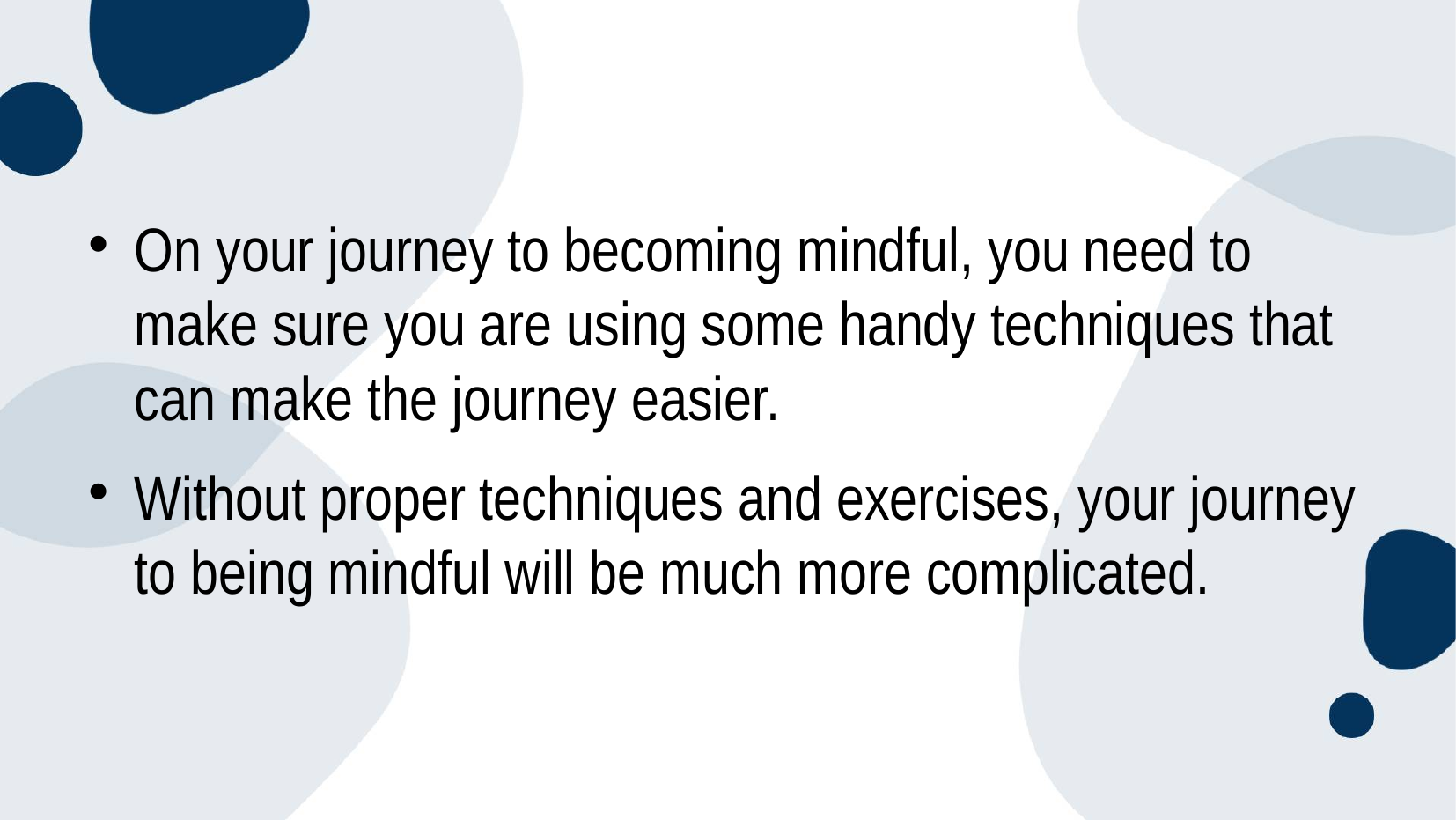

On your journey to becoming mindful, you need to make sure you are using some handy techniques that can make the journey easier.
Without proper techniques and exercises, your journey to being mindful will be much more complicated.